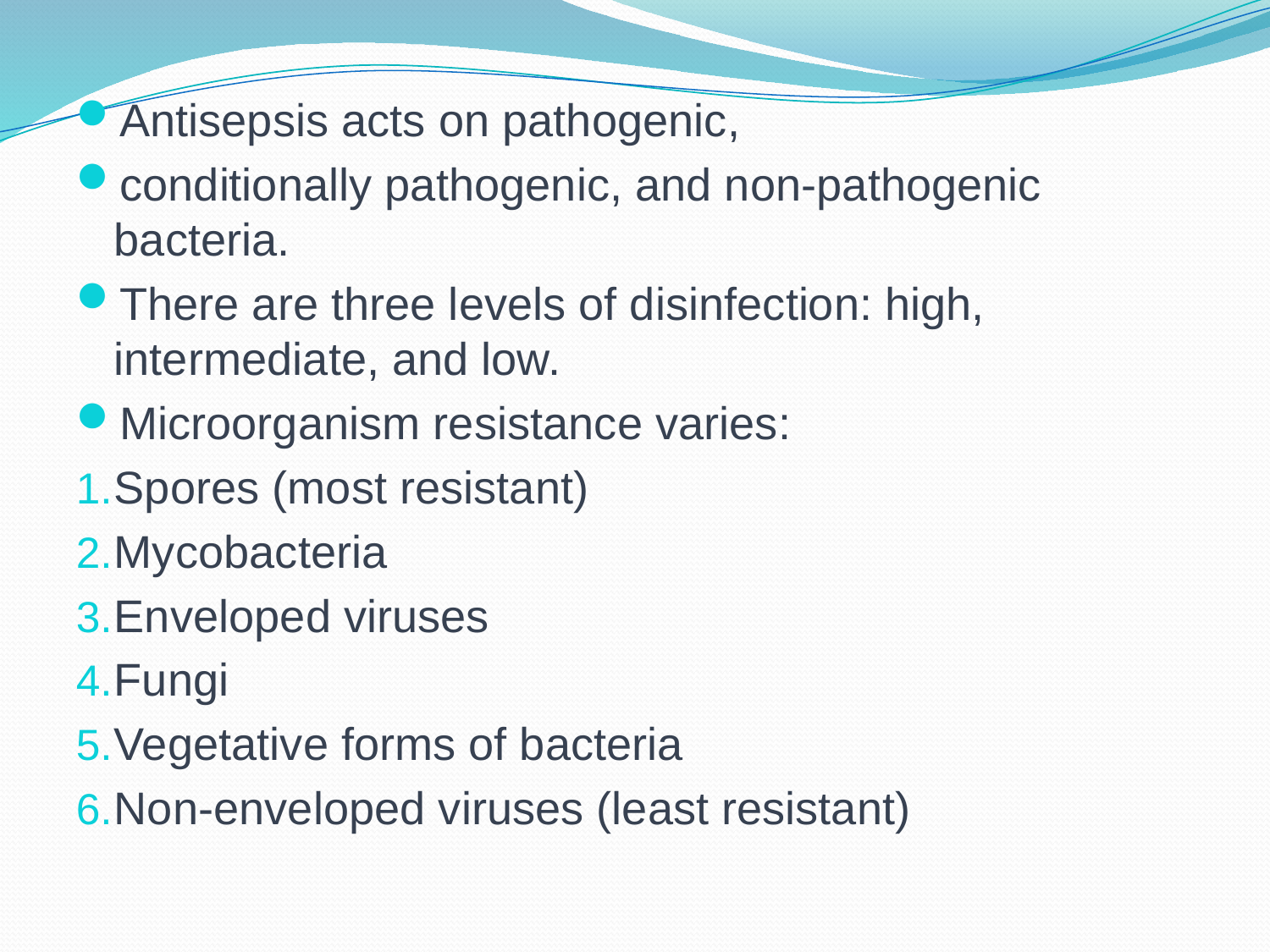

Antisepsis acts on pathogenic,
conditionally pathogenic, and non-pathogenic bacteria.
There are three levels of disinfection: high, intermediate, and low.
Microorganism resistance varies:
Spores (most resistant)
Mycobacteria
Enveloped viruses
Fungi
Vegetative forms of bacteria
Non-enveloped viruses (least resistant)

#